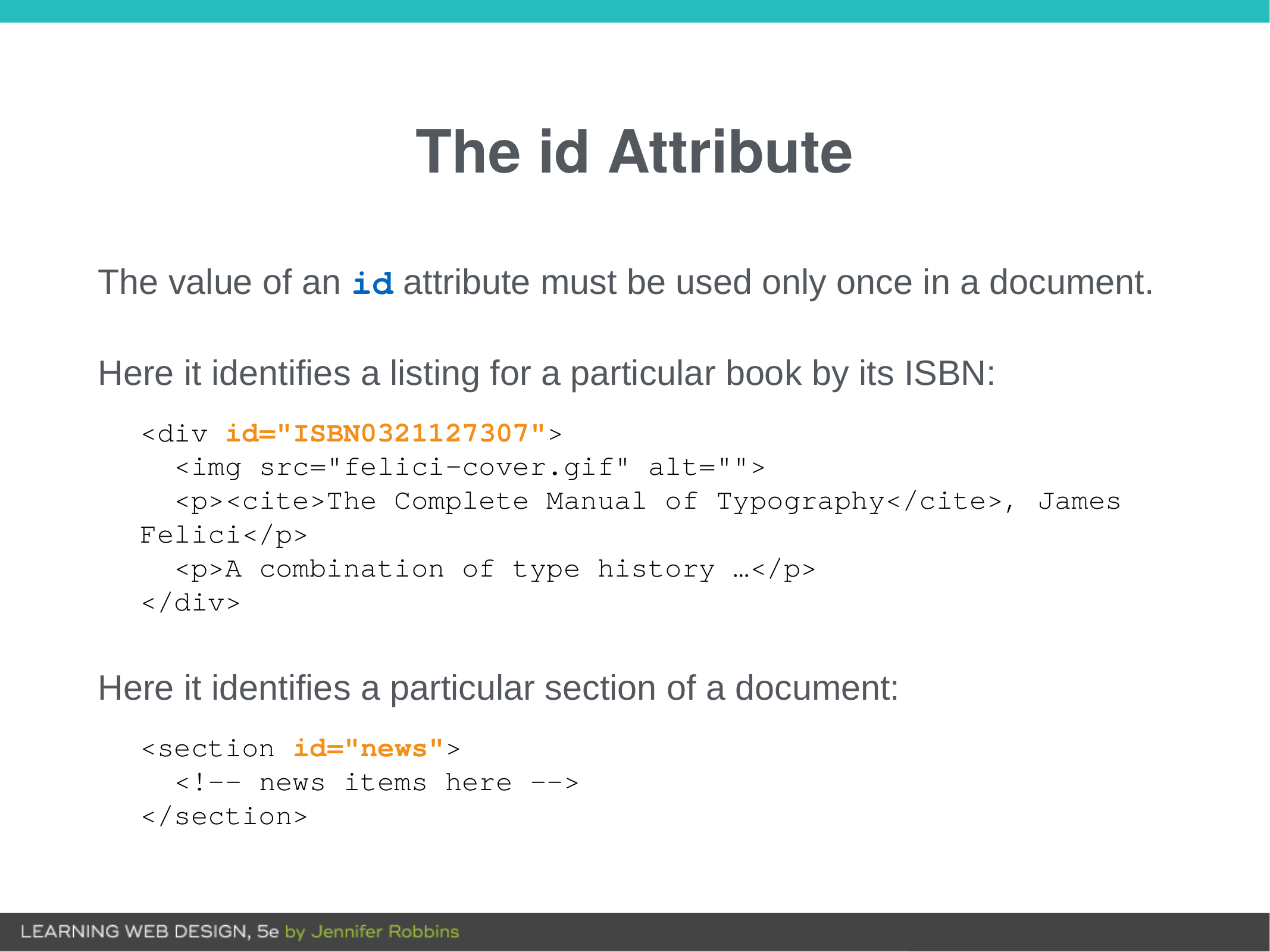

# The id Attribute
The value of an id attribute must be used only once in a document.
Here it identifies a listing for a particular book by its ISBN:
<div id="ISBN0321127307">
  <img src="felici-cover.gif" alt="">
  <p><cite>The Complete Manual of Typography</cite>, James Felici</p>
  <p>A combination of type history …</p>
</div>
Here it identifies a particular section of a document:
<section id="news">
  <!-- news items here -->
</section>